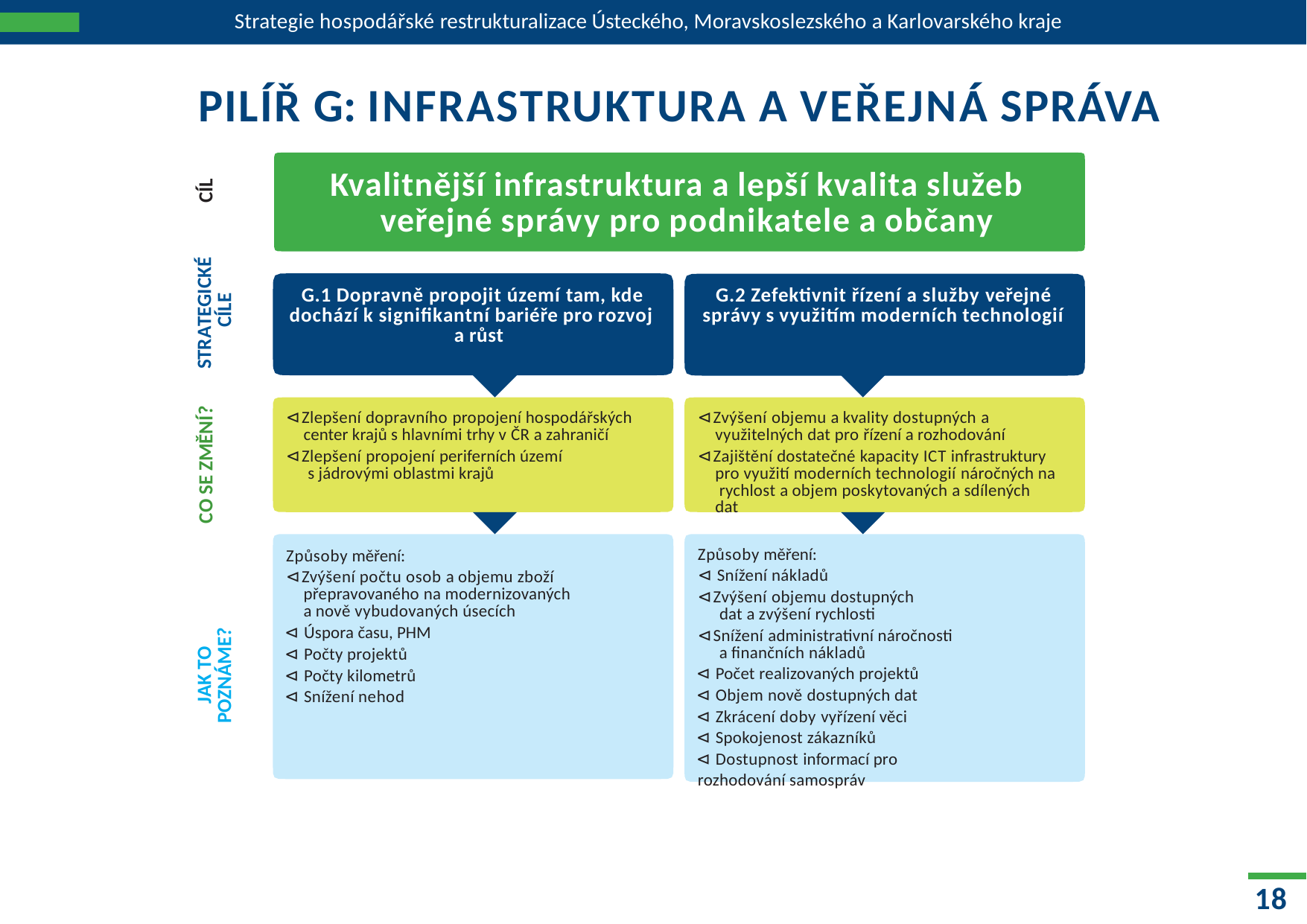

Strategie hospodářské restrukturalizace Ústeckého, Moravskoslezského a Karlovarského kraje

# PILÍŘ G: INFRASTRUKTURA A VEŘEJNÁ SPRÁVA

Kvalitnější infrastruktura a lepší kvalita služeb  veřejné správy pro podnikatele a občany
CÍL
STRATEGICKÉ CÍLE

G.1 Dopravně propojit území tam, kde  dochází k signifikantní bariéře pro rozvoj
a růst
G.2 Zefektivnit řízení a služby veřejné  správy s využitím moderních technologií

CO SE ZMĚNÍ?
⊲ Zlepšení dopravního propojení hospodářských  center krajů s hlavními trhy v ČR a zahraničí
⊲ Zlepšení propojení periferních území  s jádrovými oblastmi krajů
⊲ Zvýšení objemu a kvality dostupných a  využitelných dat pro řízení a rozhodování
⊲ Zajištění dostatečné kapacity ICT infrastruktury  pro využití moderních technologií náročných na  rychlost a objem poskytovaných a sdílených dat

Způsoby měření:
⊲    Snížení nákladů
⊲ Zvýšení objemu dostupných  dat a zvýšení rychlosti
⊲ Snížení administrativní náročnosti  a finančních nákladů
⊲    Počet realizovaných projektů
⊲    Objem nově dostupných dat
⊲    Zkrácení doby vyřízení věci
⊲    Spokojenost zákazníků
⊲    Dostupnost informací pro rozhodování samospráv
Způsoby měření:
⊲ Zvýšení počtu osob a objemu zboží  přepravovaného na modernizovaných  a nově vybudovaných úsecích
⊲    Úspora času, PHM
⊲    Počty projektů
⊲    Počty kilometrů
⊲    Snížení nehod
JAK TO POZNÁME?
18